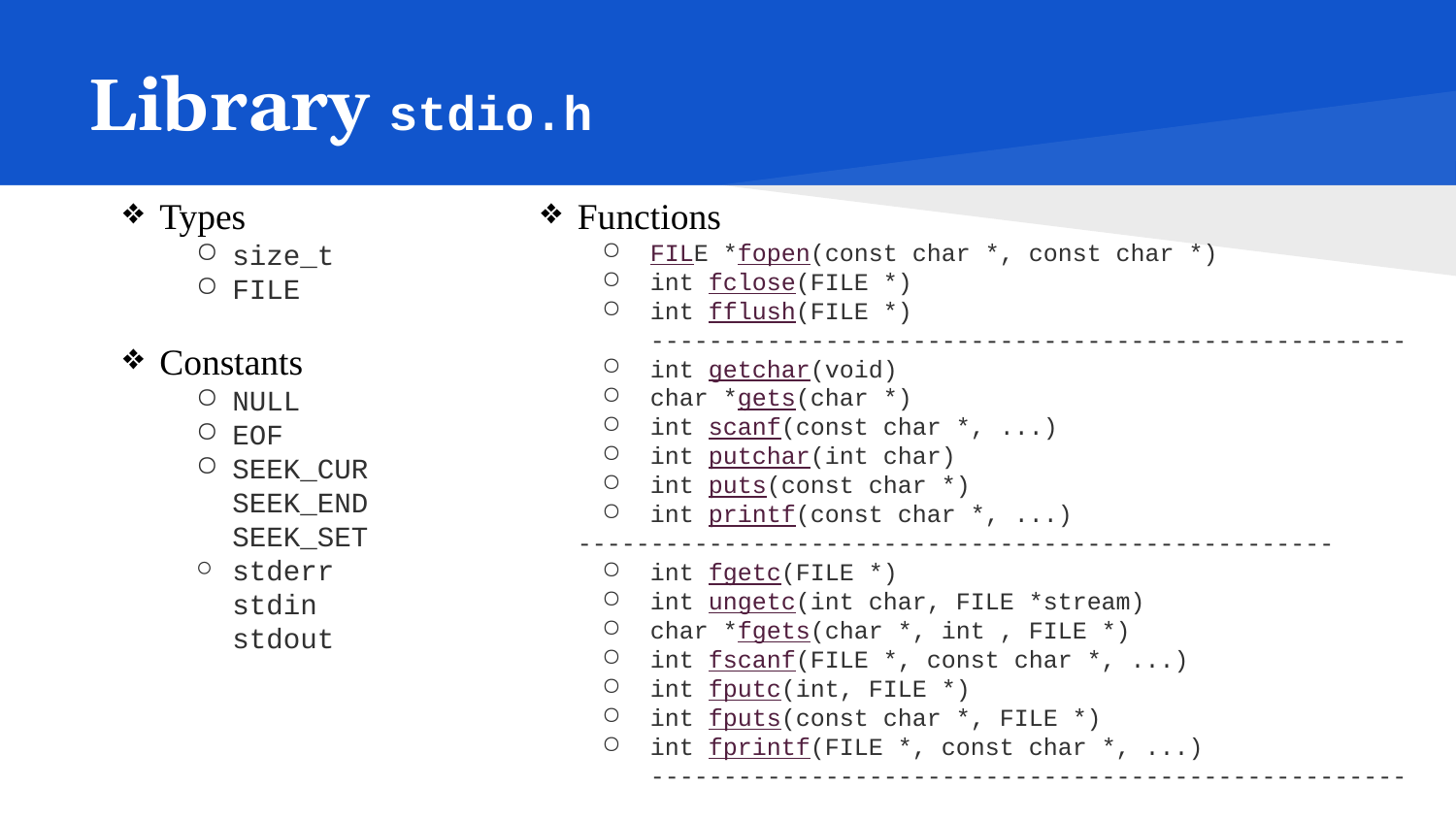

# Library stdio.h
Types
size_t
FILE

Constants
NULL
EOF
SEEK_CUR
SEEK_END
SEEK_SET
stderr
stdin
stdout
Functions
FILE *fopen(const char *, const char *)
int fclose(FILE *)
int fflush(FILE *)	----------------------------------------------------
int getchar(void)
char *gets(char *)
int scanf(const char *, ...)
int putchar(int char)
int puts(const char *)
int printf(const char *, ...)
	----------------------------------------------------
int fgetc(FILE *)
int ungetc(int char, FILE *stream)
char *fgets(char *, int , FILE *)
int fscanf(FILE *, const char *, ...)
int fputc(int, FILE *)
int fputs(const char *, FILE *)
int fprintf(FILE *, const char *, ...)
----------------------------------------------------